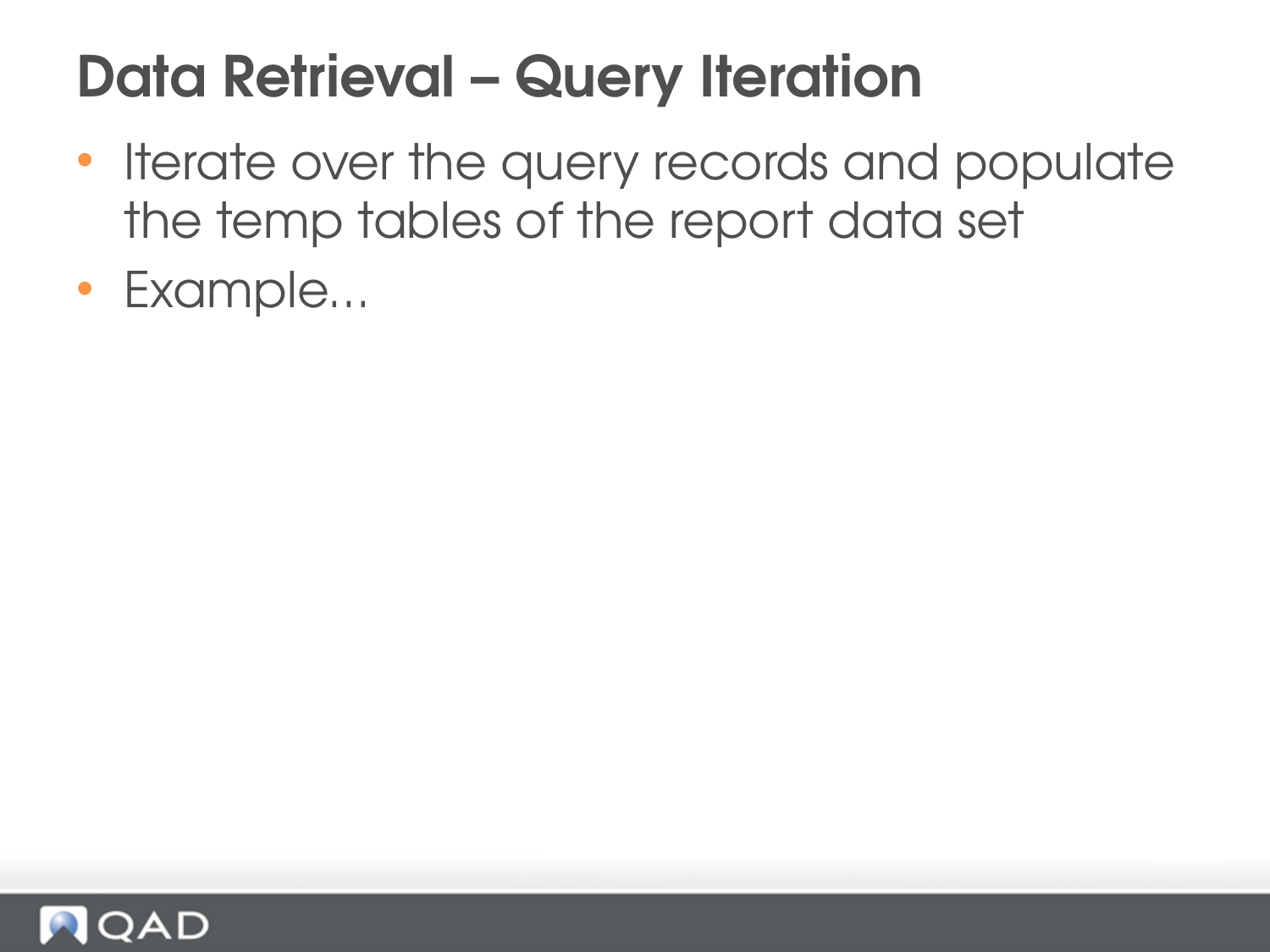

# Data Retrieval – Query Iteration
Iterate over the query records and populate the temp tables of the report data set
Example…